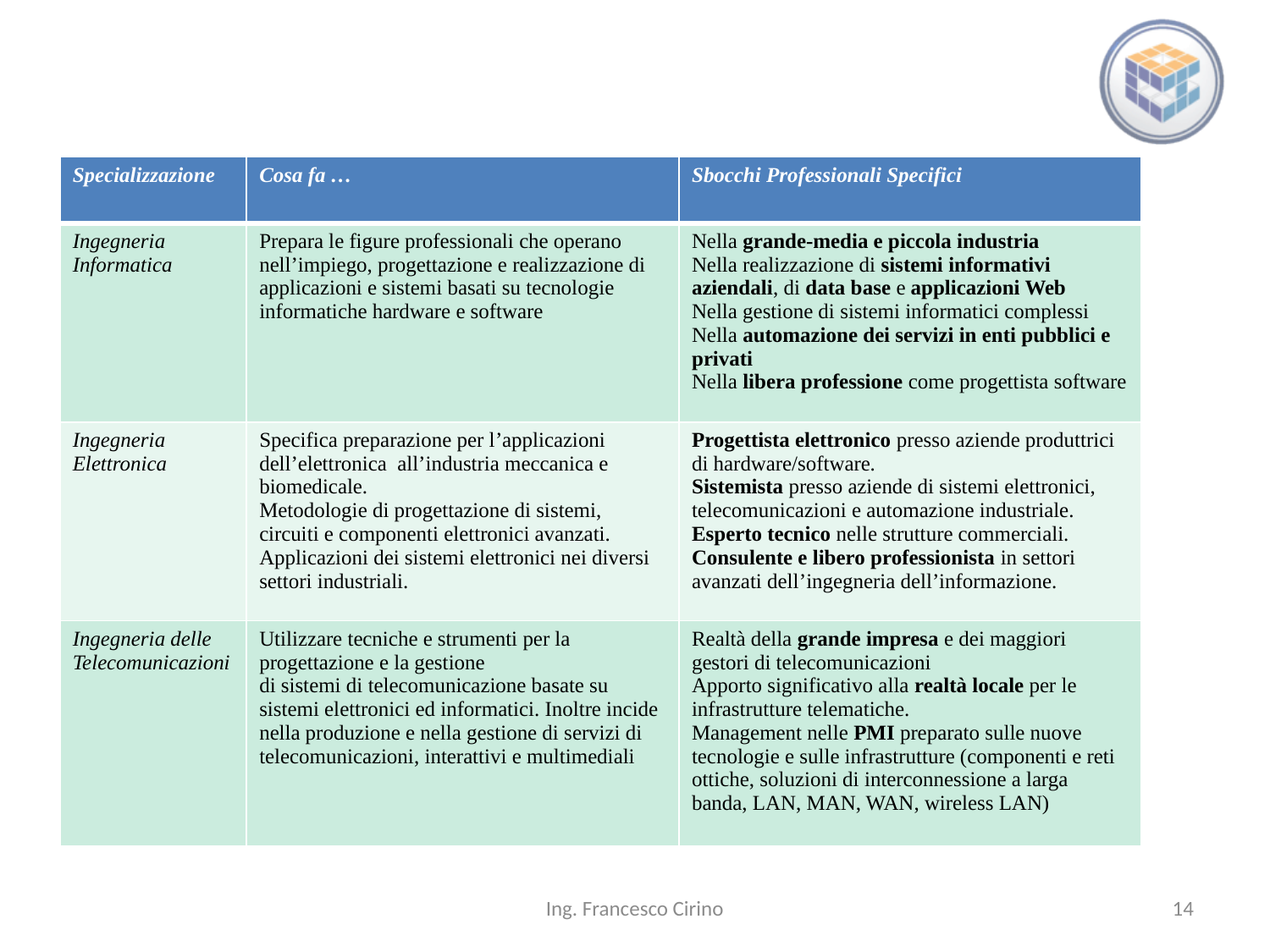

| Specializzazione | Cosa fa … | Sbocchi Professionali Specifici |
| --- | --- | --- |
| Ingegneria Informatica | Prepara le figure professionali che operano nell’impiego, progettazione e realizzazione di applicazioni e sistemi basati su tecnologie informatiche hardware e software | Nella grande-media e piccola industria Nella realizzazione di sistemi informativi aziendali, di data base e applicazioni Web Nella gestione di sistemi informatici complessi Nella automazione dei servizi in enti pubblici e privati Nella libera professione come progettista software |
| Ingegneria Elettronica | Specifica preparazione per l’applicazioni dell’elettronica all’industria meccanica e biomedicale. Metodologie di progettazione di sistemi, circuiti e componenti elettronici avanzati. Applicazioni dei sistemi elettronici nei diversi settori industriali. | Progettista elettronico presso aziende produttrici di hardware/software. Sistemista presso aziende di sistemi elettronici, telecomunicazioni e automazione industriale. Esperto tecnico nelle strutture commerciali. Consulente e libero professionista in settori avanzati dell’ingegneria dell’informazione. |
| Ingegneria delle Telecomunicazioni | Utilizzare tecniche e strumenti per la progettazione e la gestione di sistemi di telecomunicazione basate su sistemi elettronici ed informatici. Inoltre incide nella produzione e nella gestione di servizi di telecomunicazioni, interattivi e multimediali | Realtà della grande impresa e dei maggiori gestori di telecomunicazioni Apporto significativo alla realtà locale per le infrastrutture telematiche. Management nelle PMI preparato sulle nuove tecnologie e sulle infrastrutture (componenti e reti ottiche, soluzioni di interconnessione a larga banda, LAN, MAN, WAN, wireless LAN) |
Ing. Francesco Cirino
14